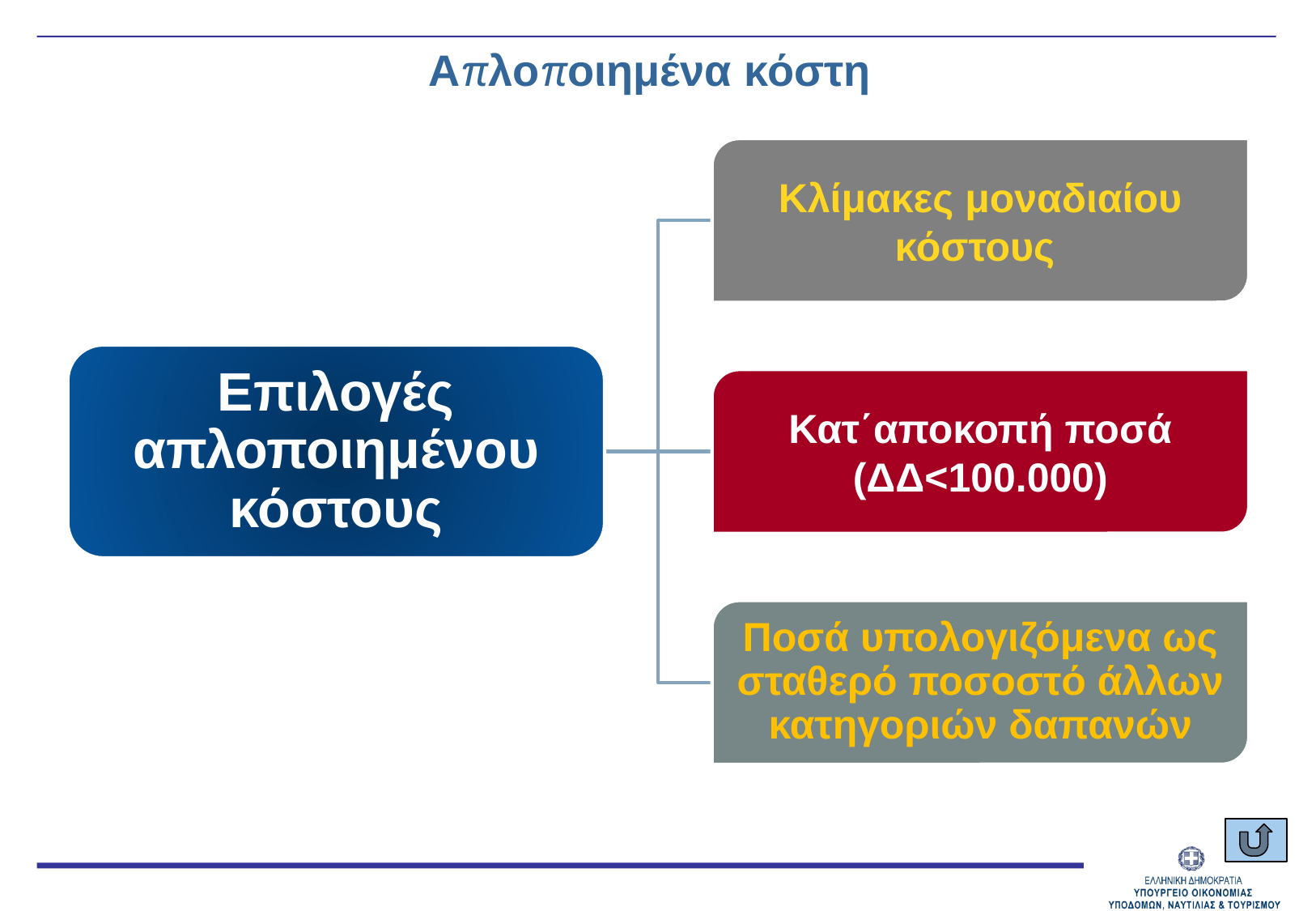

Απλοποιημένα κόστη
Επιλογές απλοποιημένου κόστους
Κλίμακες μοναδιαίου κόστους
Κατ΄αποκοπή ποσά (ΔΔ<100.000)
Ποσά υπολογιζόμενα ως σταθερό ποσοστό άλλων κατηγοριών δαπανών